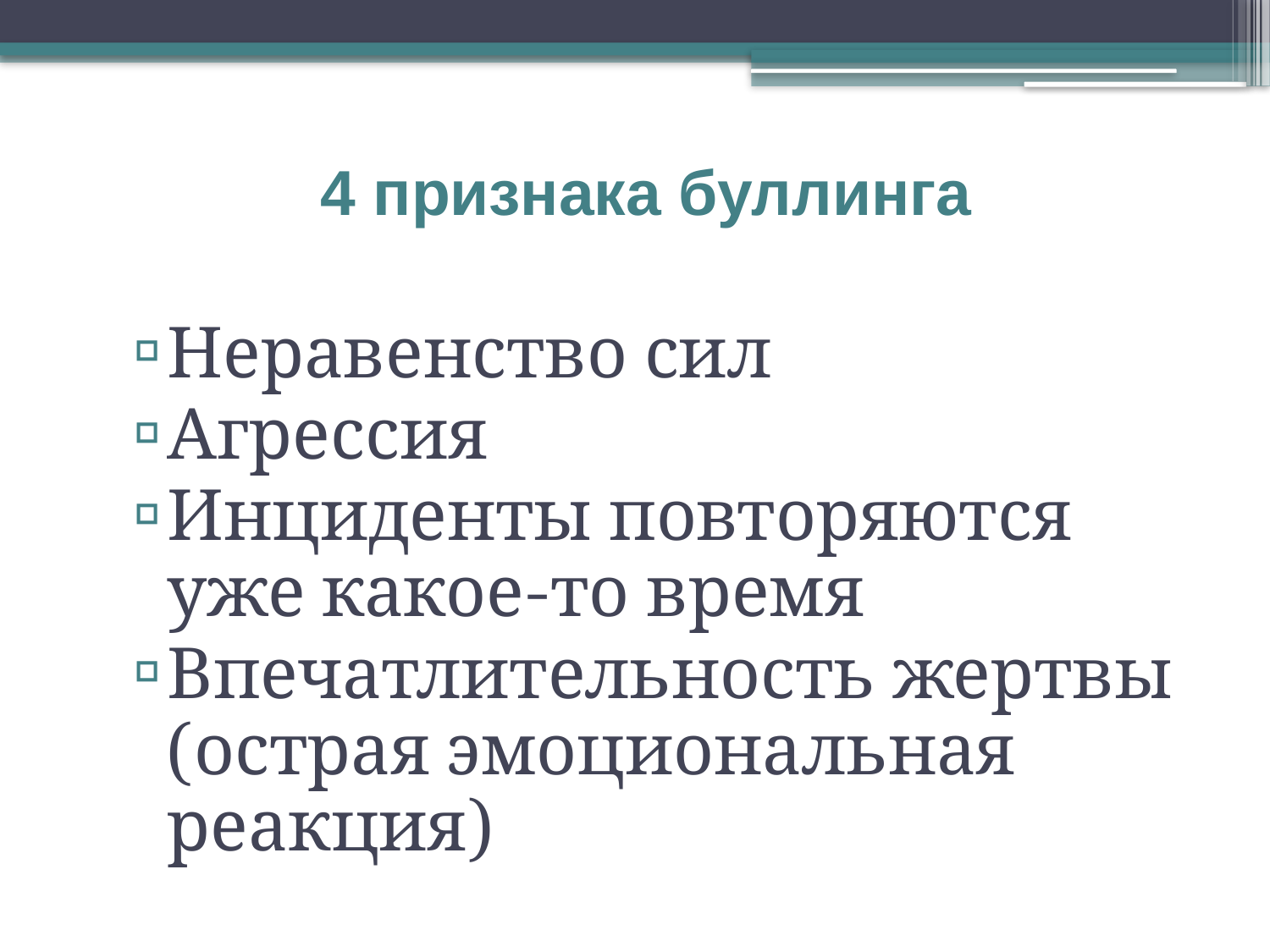

4 признака буллинга

Неравенство сил
Агрессия
Инциденты повторяются уже какое-то время
Впечатлительность жертвы (острая эмоциональная реакция)